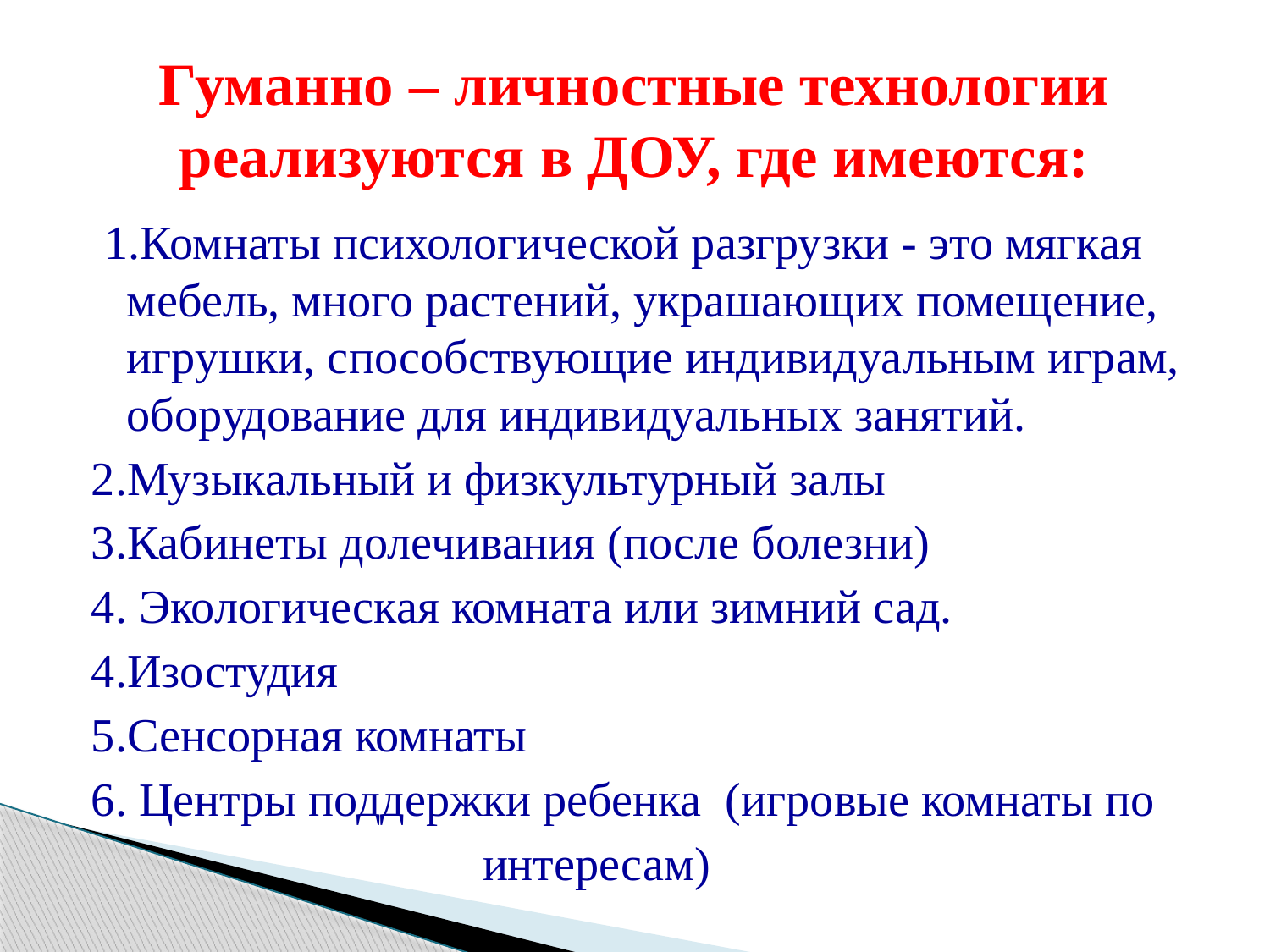

# Гуманно – личностные технологии реализуются в ДОУ, где имеются:
 1.Комнаты психологической разгрузки - это мягкая мебель, много растений, украшающих помещение, игрушки, способствующие индивидуальным играм, оборудование для индивидуальных занятий.
2.Музыкальный и физкультурный залы
3.Кабинеты долечивания (после болезни)
4. Экологическая комната или зимний сад.
4.Изостудия
5.Сенсорная комнаты
6. Центры поддержки ребенка  (игровые комнаты по
                                 интересам)